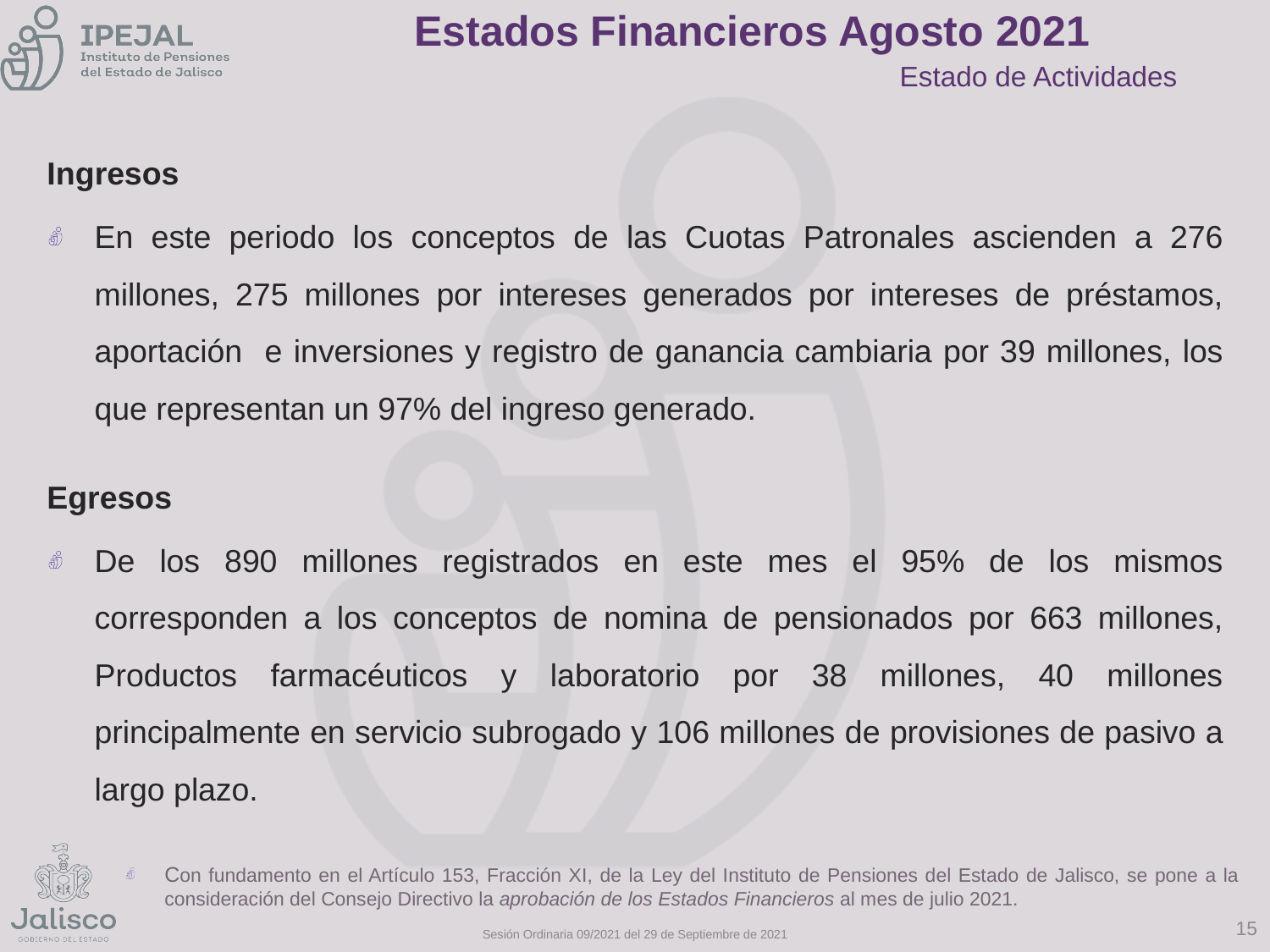

Estados Financieros Agosto 2021
Estado de Actividades
Ingresos
En este periodo los conceptos de las Cuotas Patronales ascienden a 276 millones, 275 millones por intereses generados por intereses de préstamos, aportación  e inversiones y registro de ganancia cambiaria por 39 millones, los que representan un 97% del ingreso generado.

Egresos
De los 890 millones registrados en este mes el 95% de los mismos corresponden a los conceptos de nomina de pensionados por 663 millones, Productos farmacéuticos y laboratorio por 38 millones, 40 millones principalmente en servicio subrogado y 106 millones de provisiones de pasivo a largo plazo.

Con fundamento en el Artículo 153, Fracción XI, de la Ley del Instituto de Pensiones del Estado de Jalisco, se pone a la consideración del Consejo Directivo la aprobación de los Estados Financieros al mes de julio 2021.
15
Sesión Ordinaria 09/2021 del 29 de Septiembre de 2021